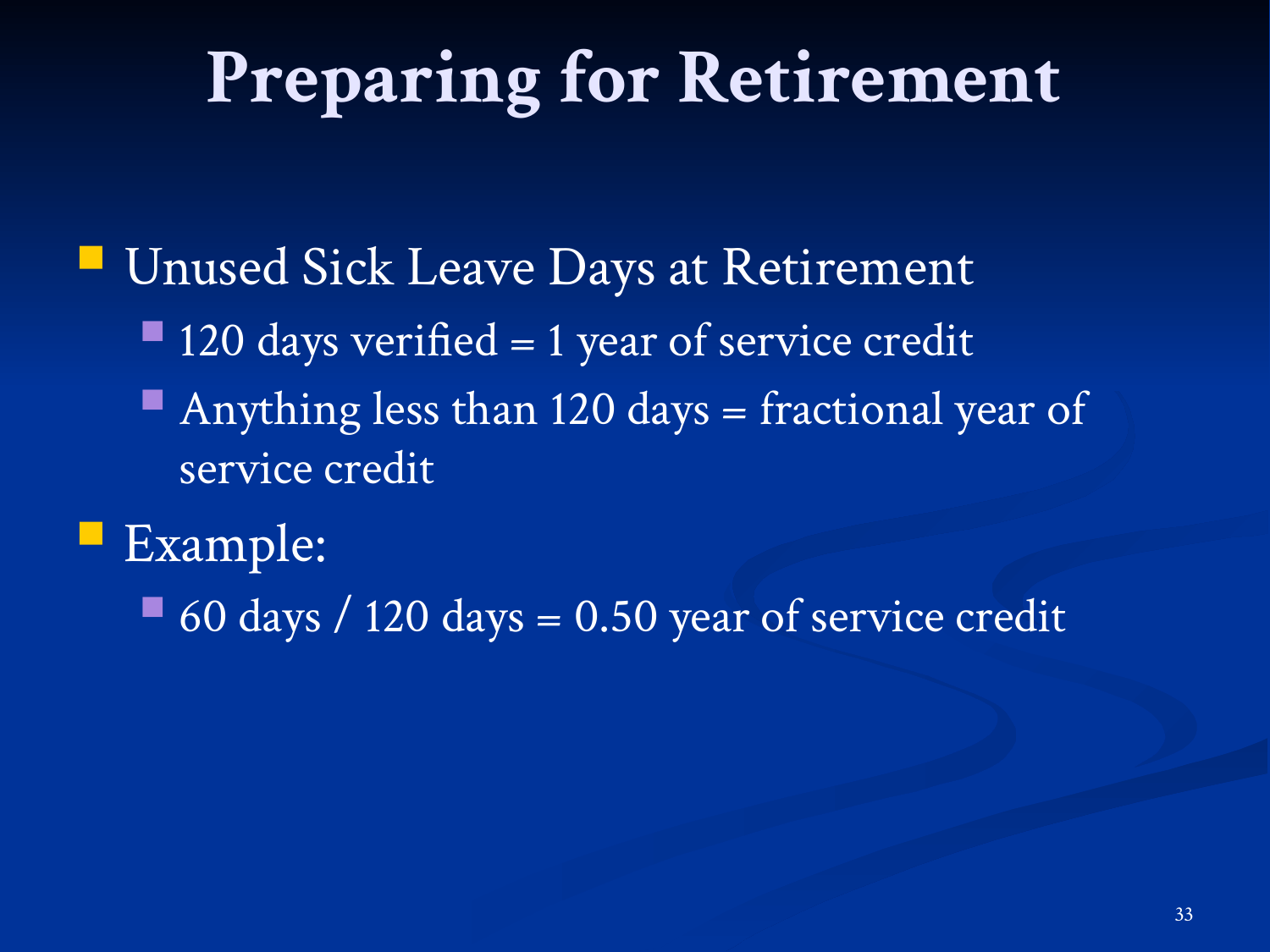

# Preparing for Retirement
Unused Sick Leave Days at Retirement
120 days verified = 1 year of service credit
Anything less than 120 days = fractional year of service credit
Example:
60 days / 120 days = 0.50 year of service credit
33